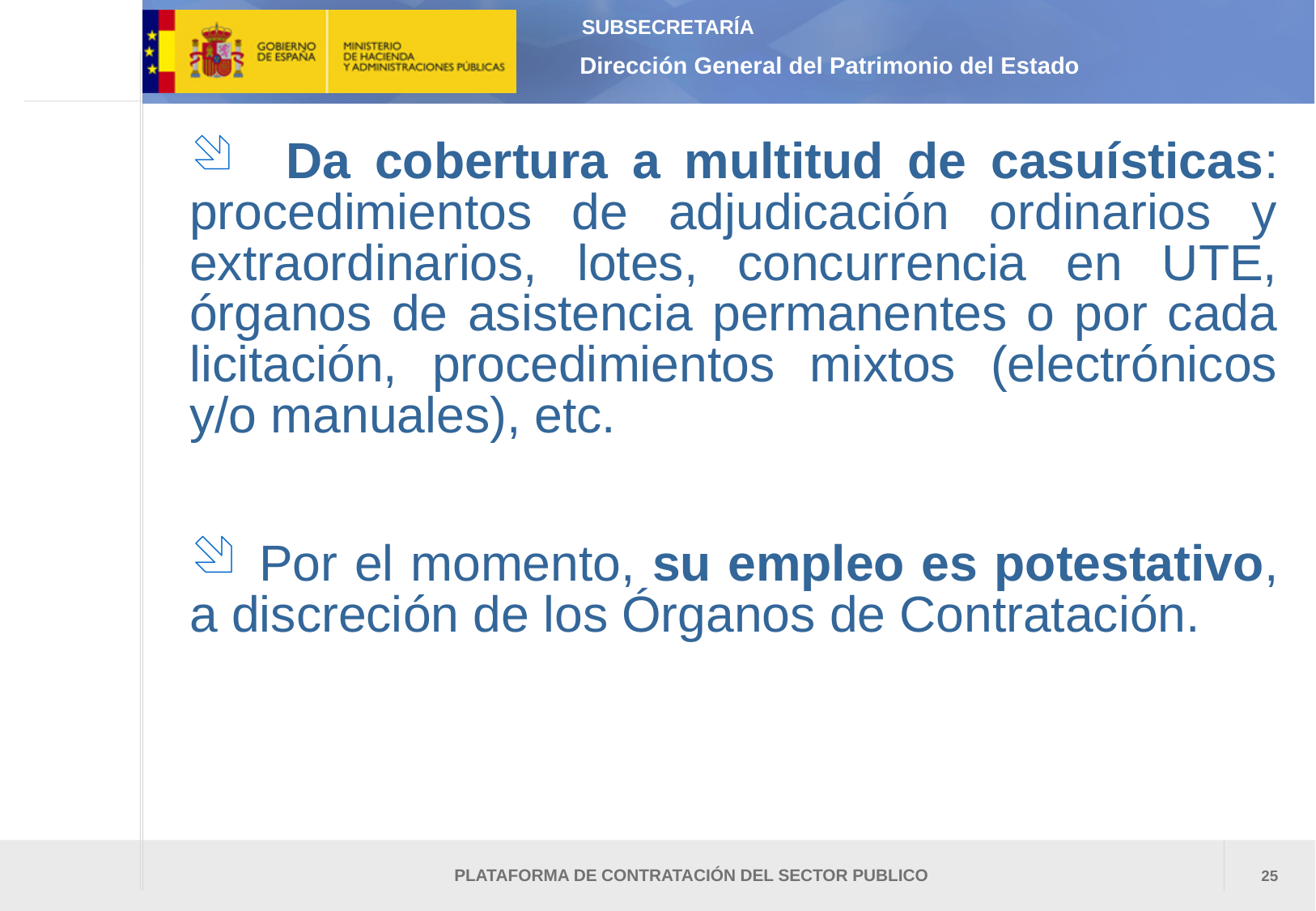

Da cobertura a multitud de casuísticas: procedimientos de adjudicación ordinarios y extraordinarios, lotes, concurrencia en UTE, órganos de asistencia permanentes o por cada licitación, procedimientos mixtos (electrónicos y/o manuales), etc.

 Por el momento, su empleo es potestativo, a discreción de los Órganos de Contratación.